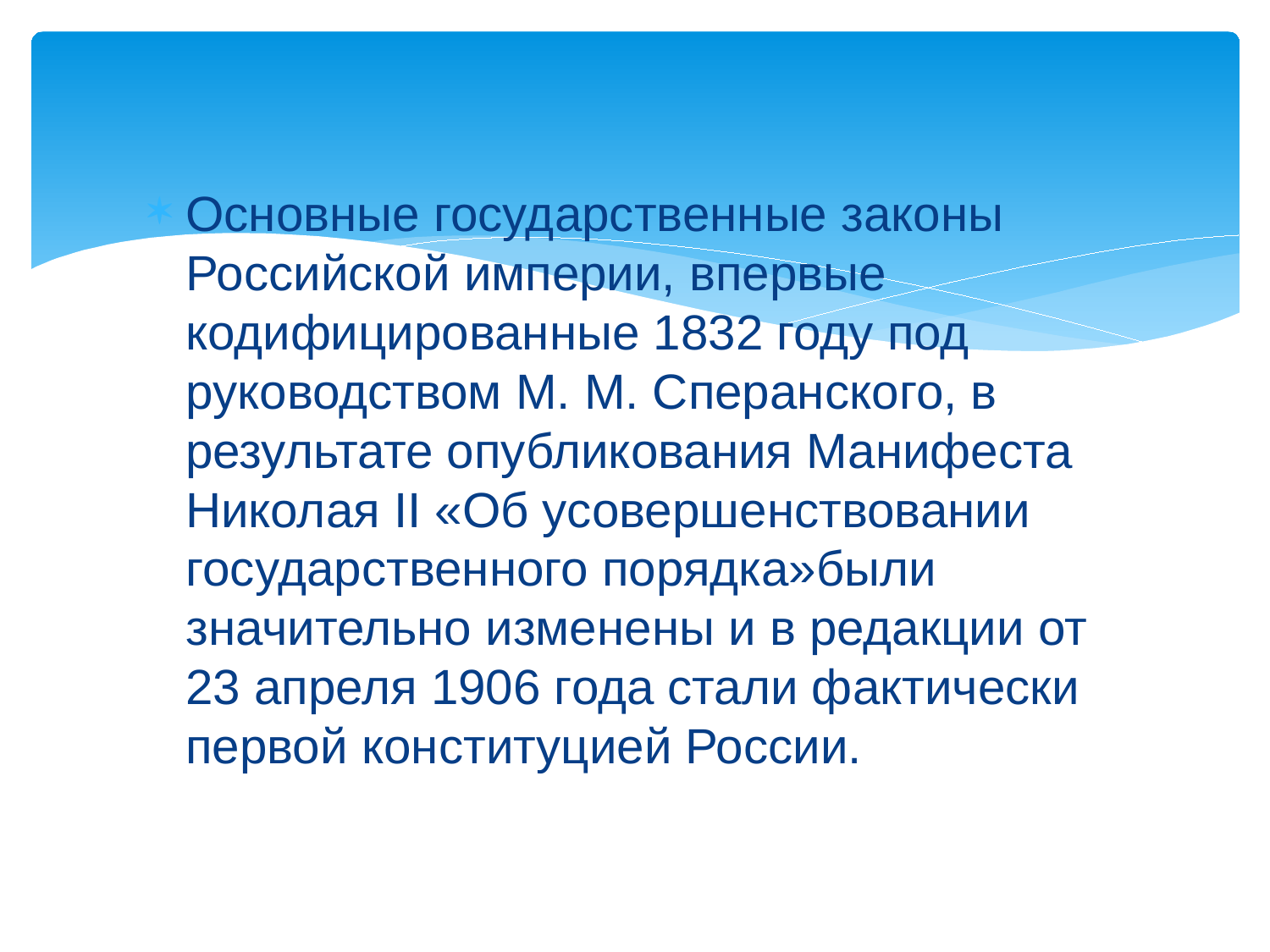

Основные государственные законы Российской империи, впервые кодифицированные 1832 году под руководством М. М. Сперанского, в результате опубликования Манифеста Николая II «Об усовершенствовании государственного порядка»были значительно изменены и в редакции от 23 апреля 1906 года стали фактически первой конституцией России.